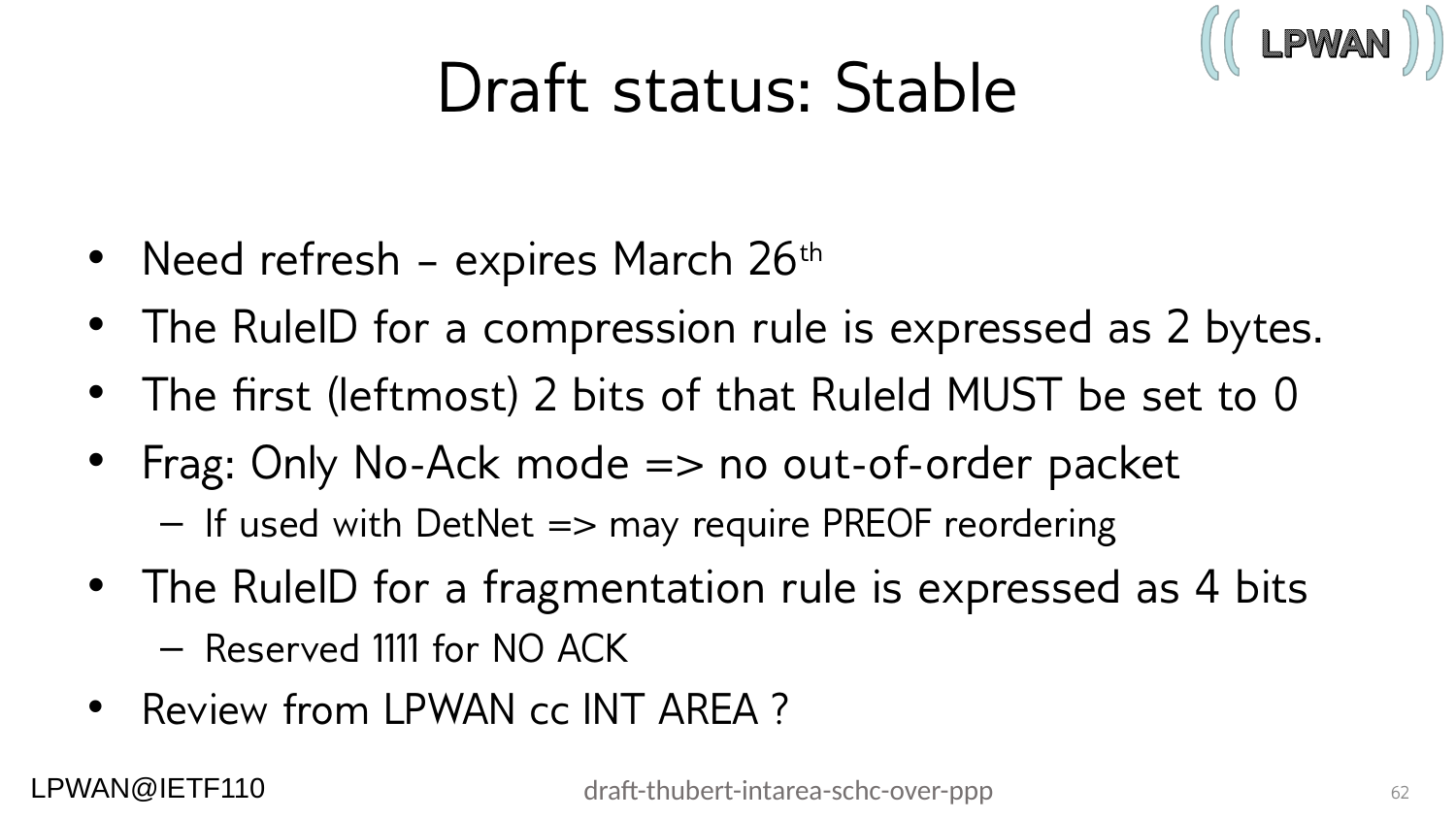

# Draft status: Stable
Need refresh – expires March 26th
The RuleID for a compression rule is expressed as 2 bytes.
The first (leftmost) 2 bits of that RuleId MUST be set to 0
Frag: Only No-Ack mode => no out-of-order packet
If used with DetNet => may require PREOF reordering
The RuleID for a fragmentation rule is expressed as 4 bits
Reserved 1111 for NO ACK
Review from LPWAN cc INT AREA ?

draft-thubert-intarea-schc-over-ppp
62